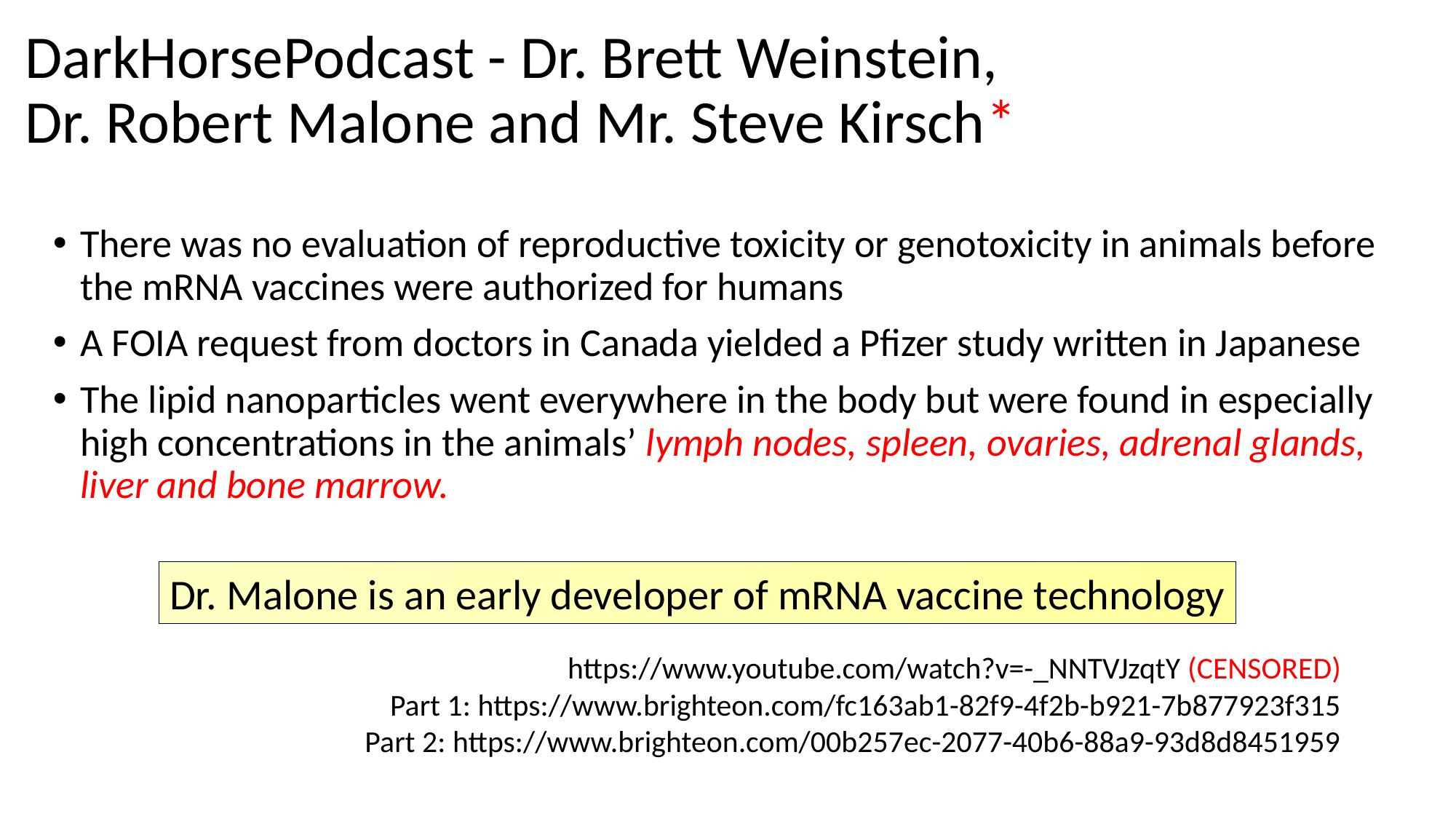

# DarkHorsePodcast - Dr. Brett Weinstein,      Dr. Robert Malone and Mr. Steve Kirsch*
There was no evaluation of reproductive toxicity or genotoxicity in animals before the mRNA vaccines were authorized for humans
A FOIA request from doctors in Canada yielded a Pfizer study written in Japanese
The lipid nanoparticles went everywhere in the body but were found in especially high concentrations in the animals’ lymph nodes, spleen, ovaries, adrenal glands, liver and bone marrow.
Dr. Malone is an early developer of mRNA vaccine technology
https://www.youtube.com/watch?v=-_NNTVJzqtY (CENSORED)
Part 1: https://www.brighteon.com/fc163ab1-82f9-4f2b-b921-7b877923f315
Part 2: https://www.brighteon.com/00b257ec-2077-40b6-88a9-93d8d8451959